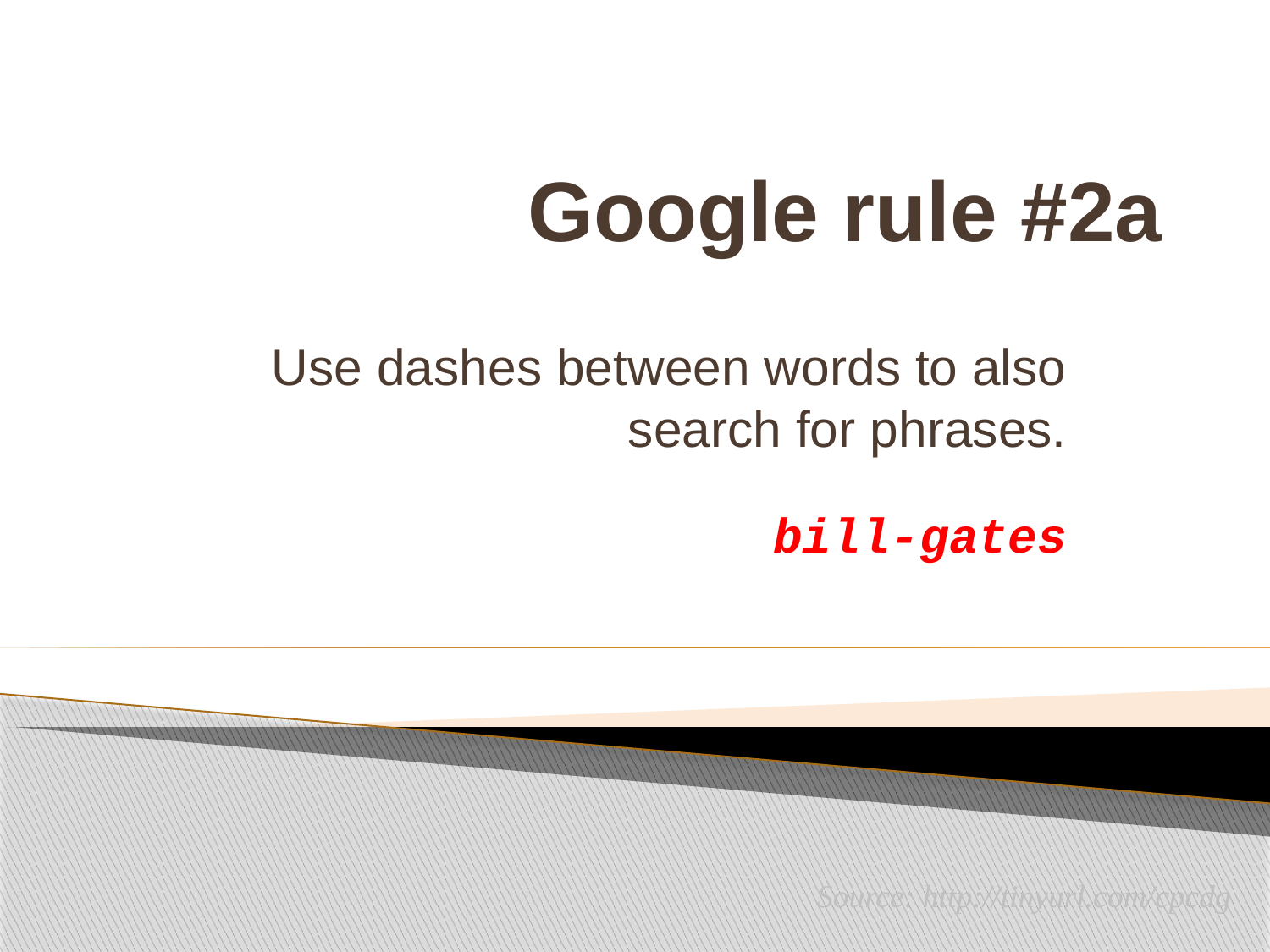

# Google rule #2a
Use dashes between words to also search for phrases.

bill-gates
Source: http://tinyurl.com/cpcdg